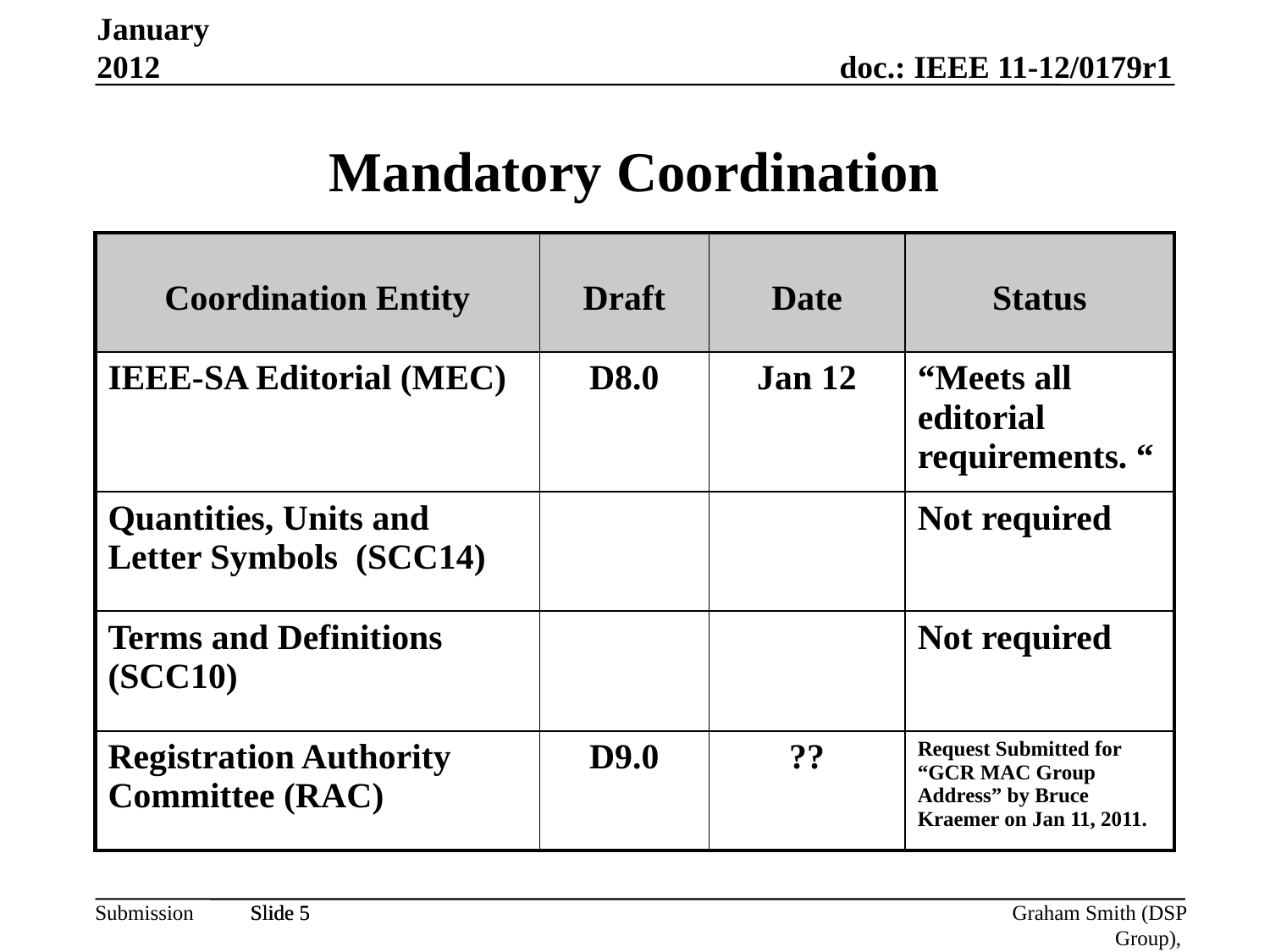

Mandatory Coordination
January 2012
| Coordination Entity | Draft | Date | Status |
| --- | --- | --- | --- |
| IEEE-SA Editorial (MEC) | D8.0 | Jan 12 | “Meets all editorial requirements. “ |
| Quantities, Units and Letter Symbols (SCC14) |  |  | Not required |
| Terms and Definitions (SCC10) |  |  | Not required |
| Registration Authority Committee (RAC) | D9.0 | ?? | Request Submitted for “GCR MAC Group Address” by Bruce Kraemer on Jan 11, 2011. |
Graham Smith (DSP Group),
Slide 5
Slide 5